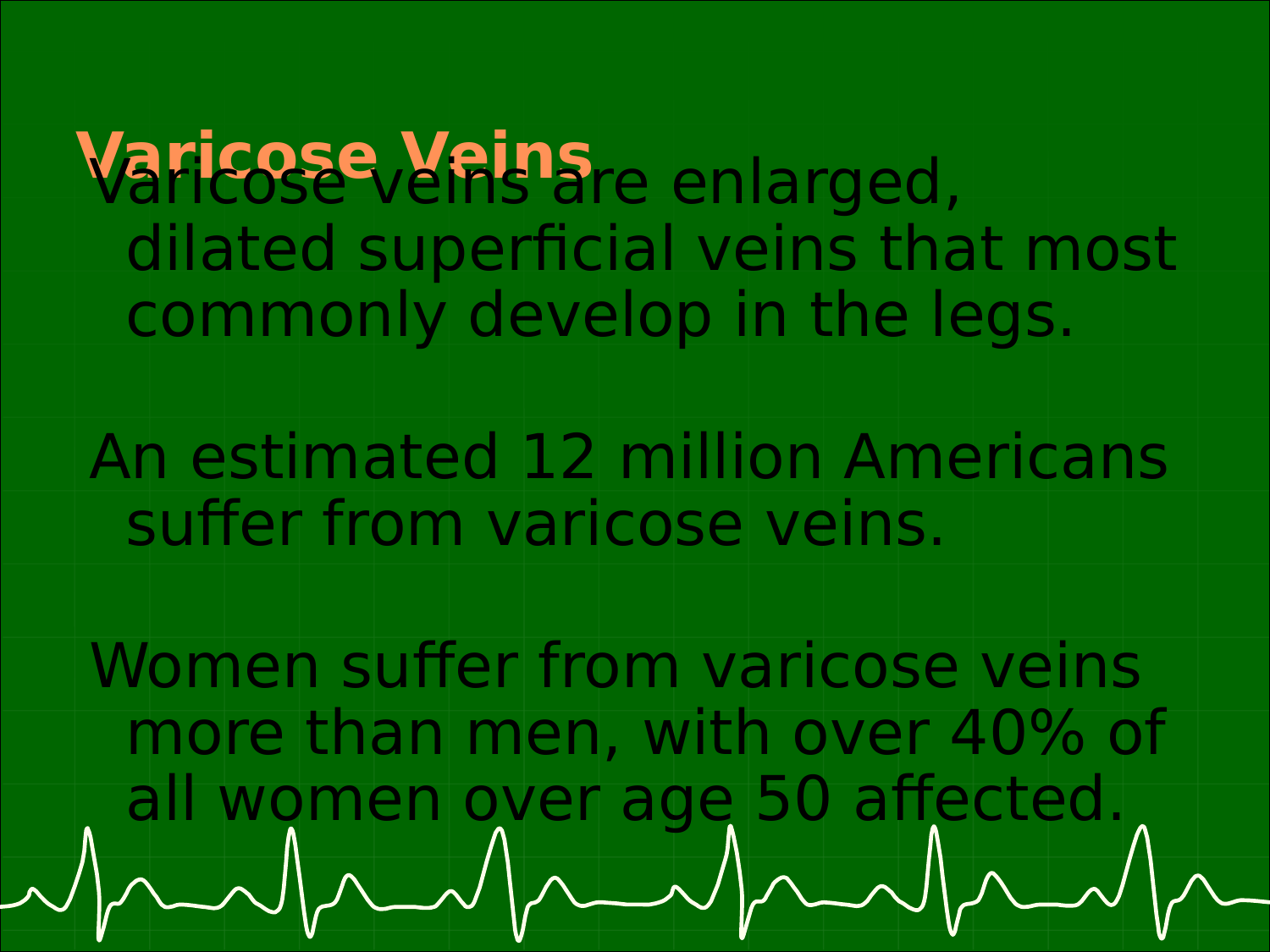

# Varicose Veins
Varicose veins are enlarged, dilated superficial veins that most commonly develop in the legs.

An estimated 12 million Americans suffer from varicose veins.

Women suffer from varicose veins more than men, with over 40% of all women over age 50 affected.